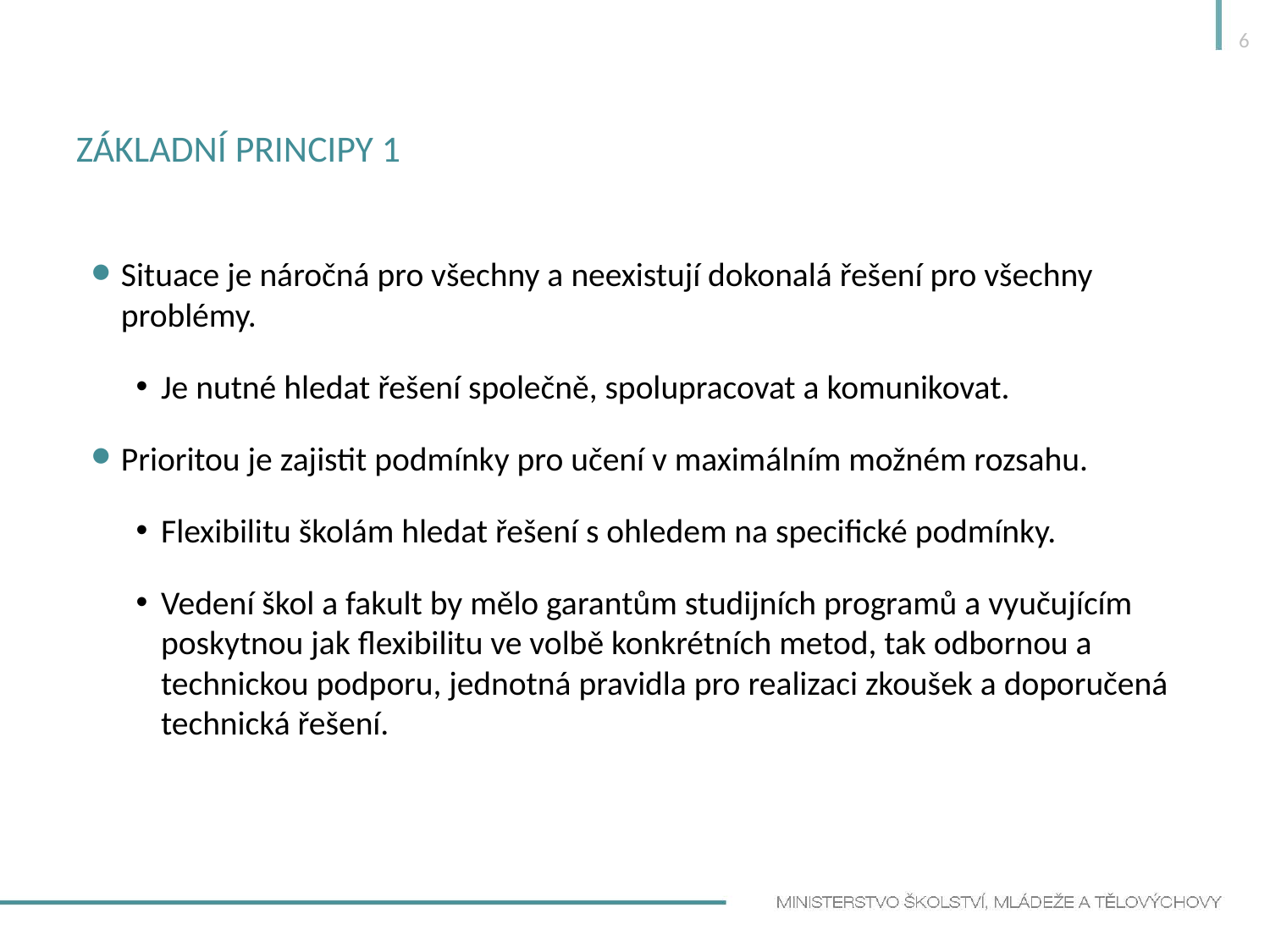

6
# Základní principy 1
Situace je náročná pro všechny a neexistují dokonalá řešení pro všechny problémy.
Je nutné hledat řešení společně, spolupracovat a komunikovat.
Prioritou je zajistit podmínky pro učení v maximálním možném rozsahu.
Flexibilitu školám hledat řešení s ohledem na specifické podmínky.
Vedení škol a fakult by mělo garantům studijních programů a vyučujícím poskytnou jak flexibilitu ve volbě konkrétních metod, tak odbornou a technickou podporu, jednotná pravidla pro realizaci zkoušek a doporučená technická řešení.